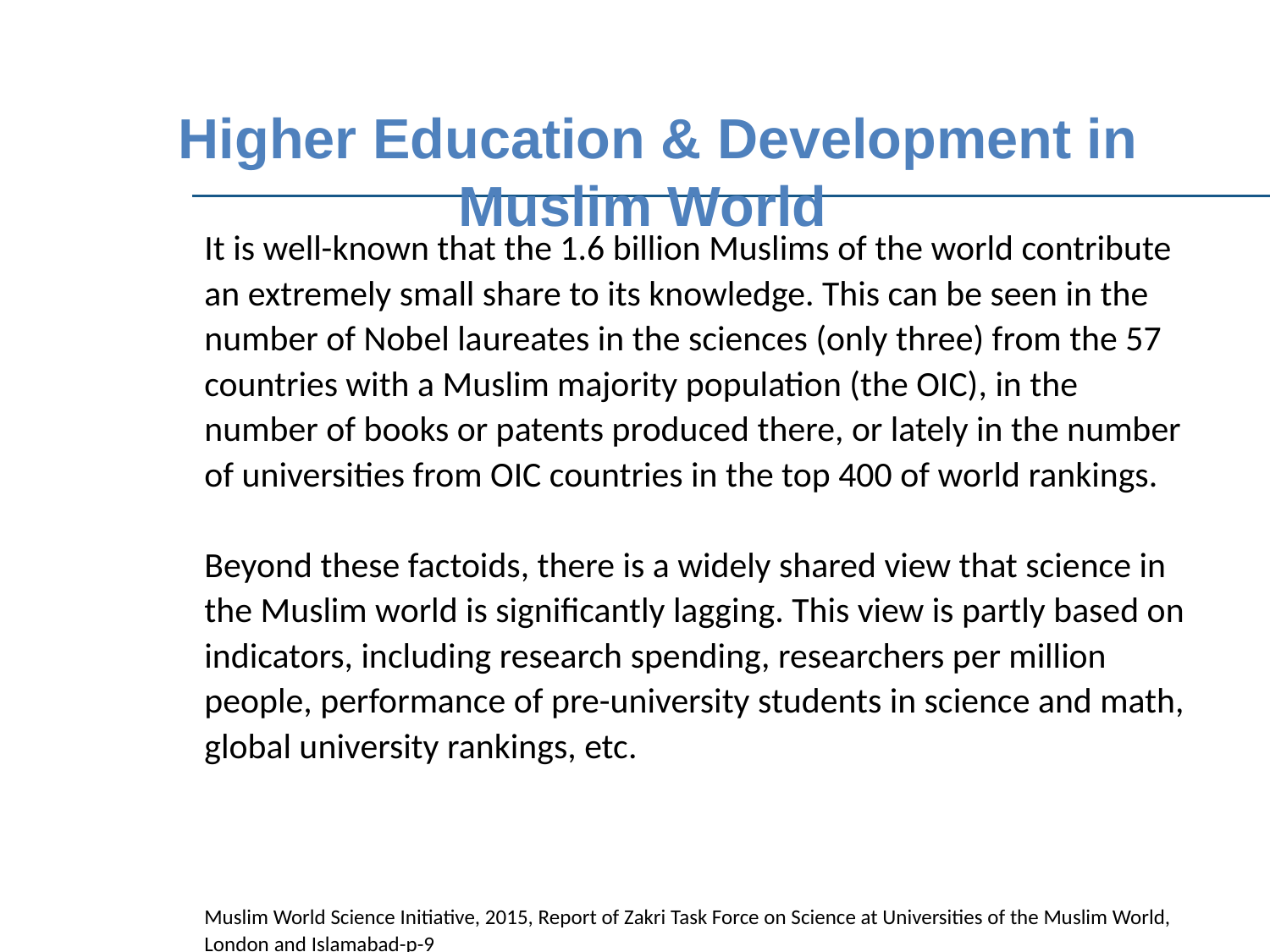

Higher Education & Development in Muslim World
It is well-known that the 1.6 billion Muslims of the world contribute an extremely small share to its knowledge. This can be seen in the number of Nobel laureates in the sciences (only three) from the 57 countries with a Muslim majority population (the OIC), in the number of books or patents produced there, or lately in the number of universities from OIC countries in the top 400 of world rankings.

Beyond these factoids, there is a widely shared view that science in the Muslim world is significantly lagging. This view is partly based on indicators, including research spending, researchers per million people, performance of pre-university students in science and math, global university rankings, etc.

Muslim World Science Initiative, 2015, Report of Zakri Task Force on Science at Universities of the Muslim World, London and Islamabad-p-9